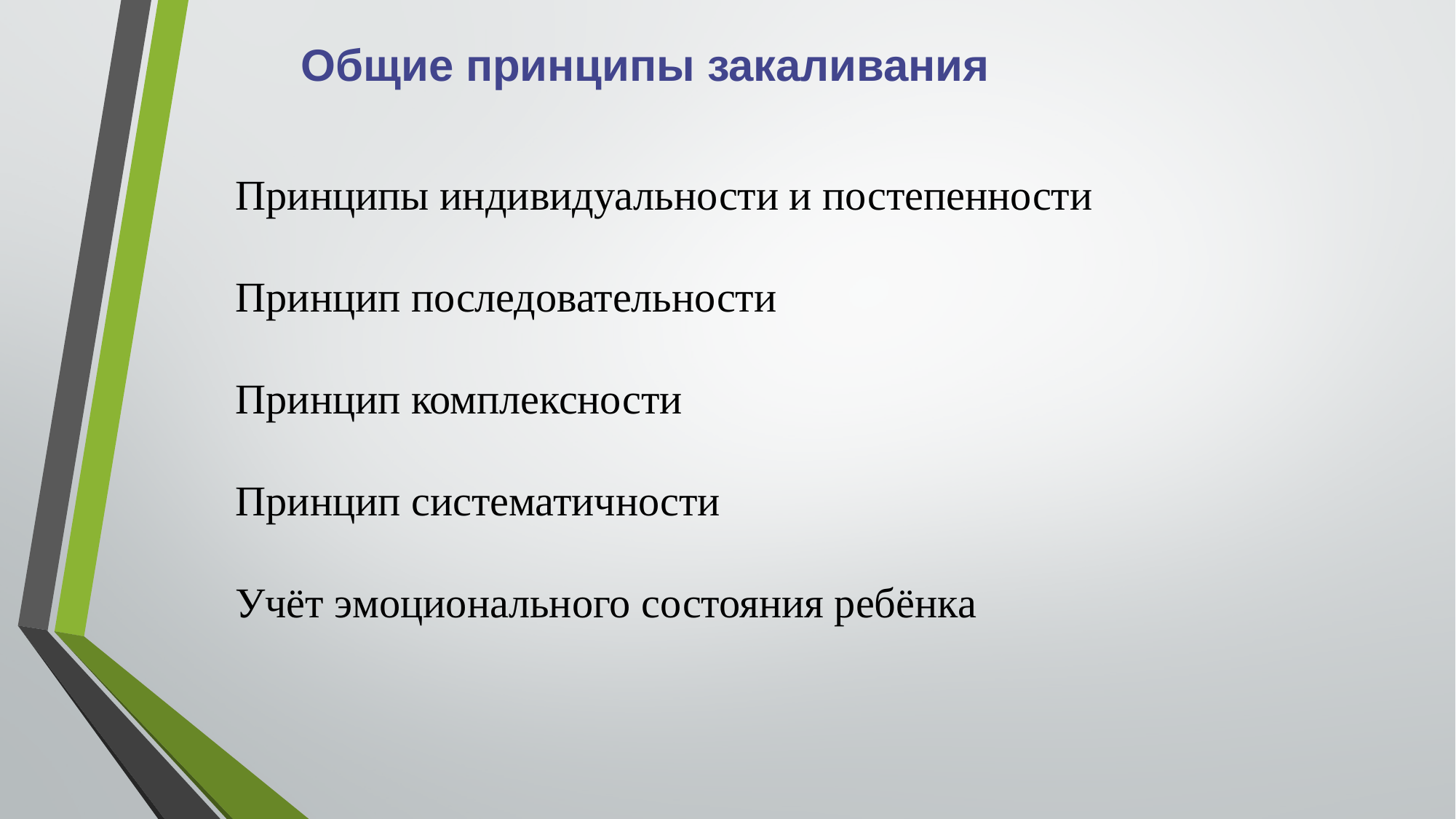

# Общие принципы закаливания
Принципы индивидуальности и постепенности

Принцип последовательности

Принцип комплексности

Принцип систематичности

Учёт эмоционального состояния ребёнка